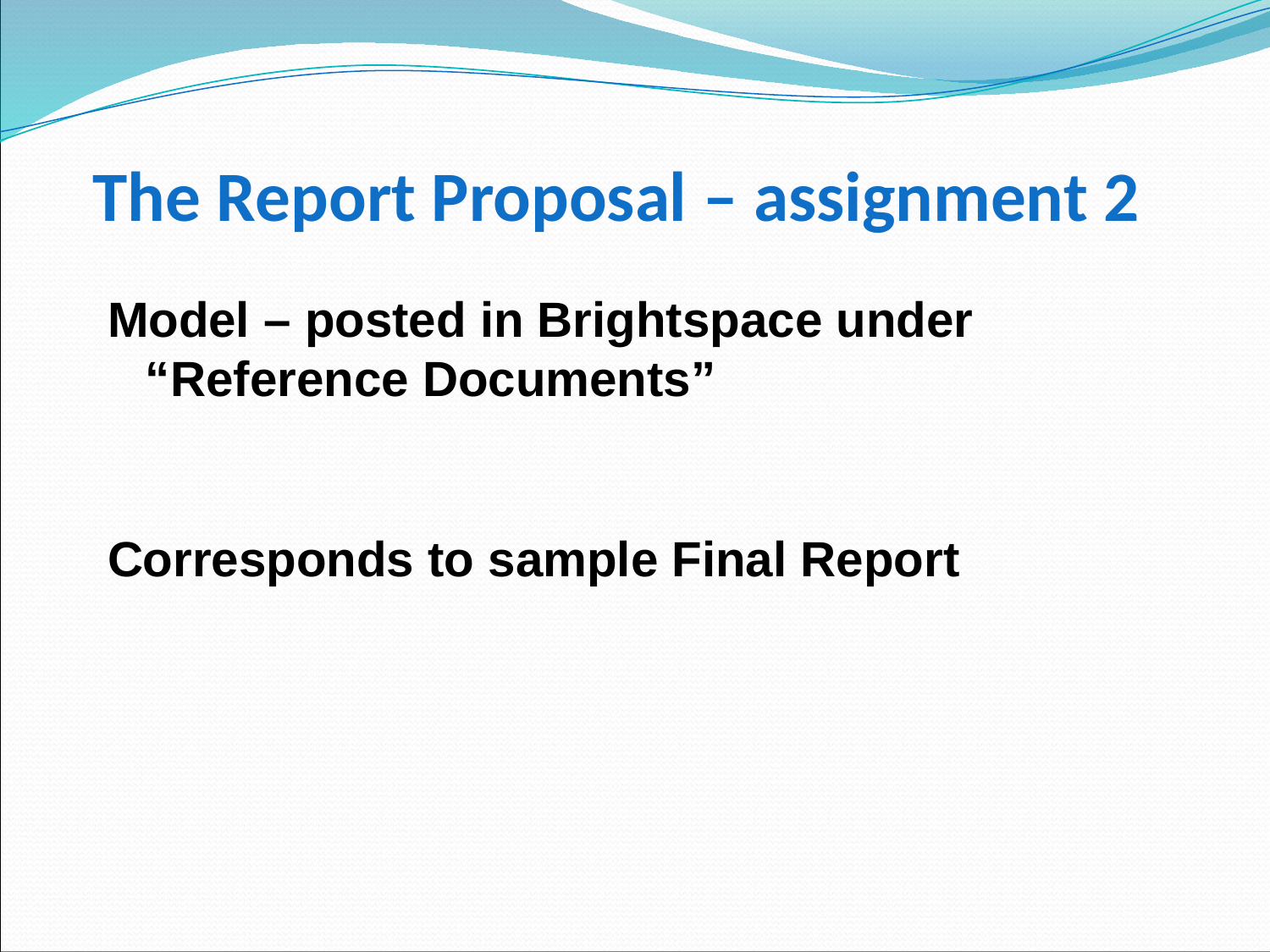

The Report Proposal – assignment 2
Model – posted in Brightspace under “Reference Documents”

Corresponds to sample Final Report